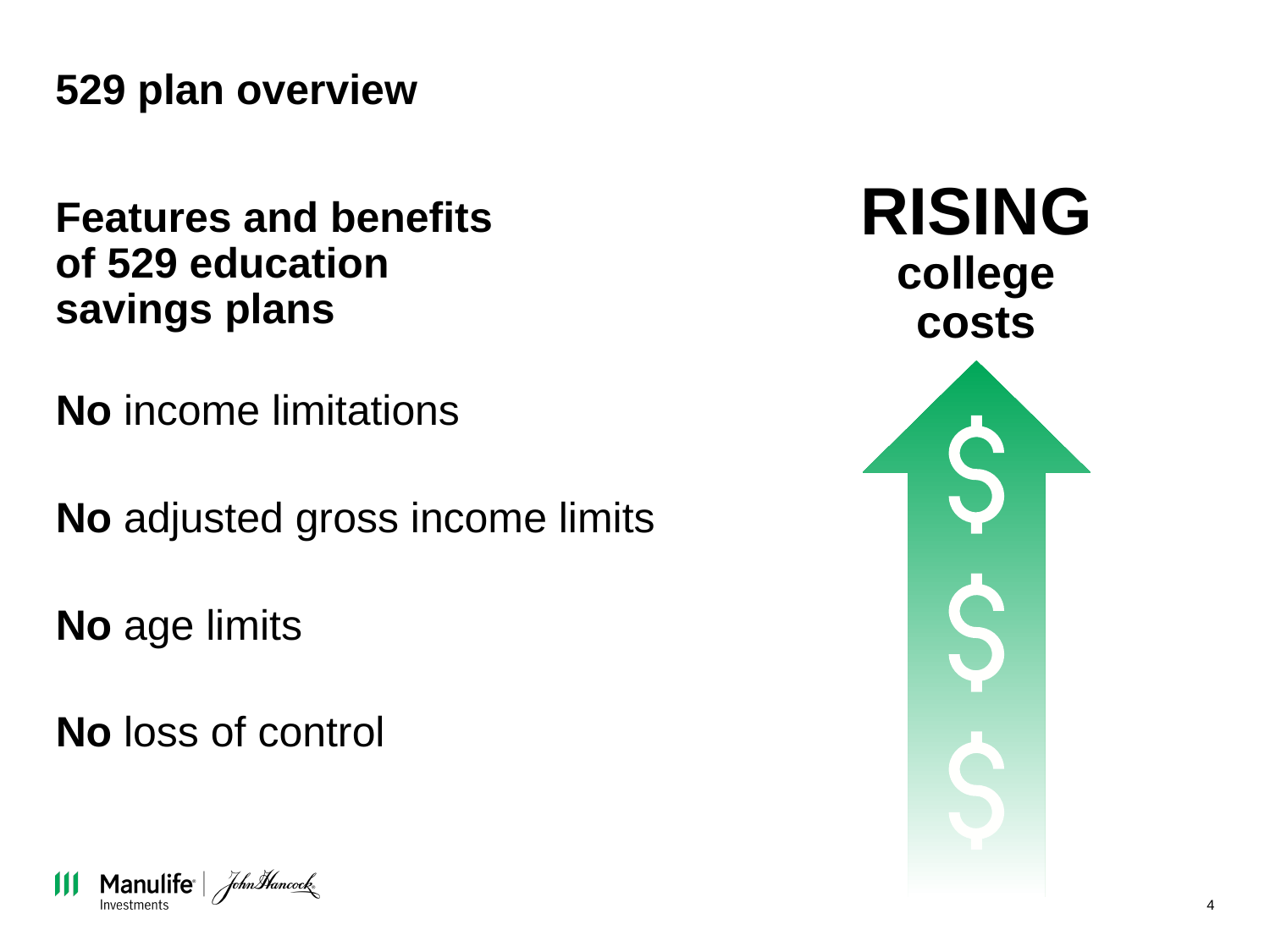

# 529 plan overview
RISING
college
costs
Features and benefits
of 529 education savings plans

No income limitations
No adjusted gross income limits
No age limits
No loss of control
4
THIS MATERIAL IS FOR INSTITUTIONAL/BROKER-DEALER USE ONLY. NOT FOR DISTRIBUTION OR USE WITH THE PUBLIC.